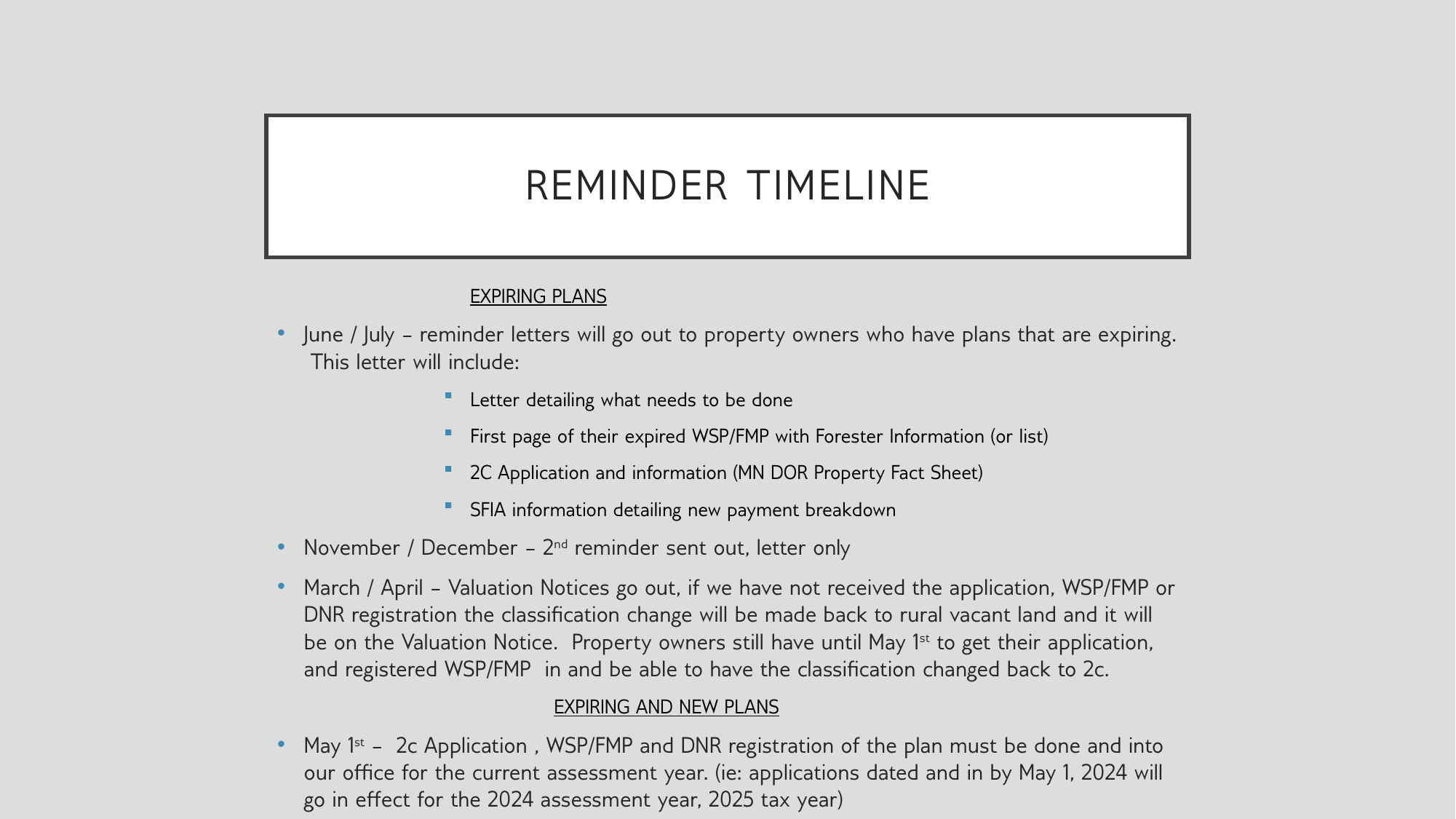

# REMINDER TIMELINE
		EXPIRING PLANS
June / July – reminder letters will go out to property owners who have plans that are expiring.  This letter will include:
Letter detailing what needs to be done
First page of their expired WSP/FMP with Forester Information (or list)
2C Application and information (MN DOR Property Fact Sheet)
SFIA information detailing new payment breakdown
November / December – 2nd reminder sent out, letter only
March / April – Valuation Notices go out, if we have not received the application, WSP/FMP or DNR registration the classification change will be made back to rural vacant land and it will be on the Valuation Notice.  Property owners still have until May 1st to get their application, and registered WSP/FMP  in and be able to have the classification changed back to 2c.
	              EXPIRING AND NEW PLANS
May 1st –  2c Application , WSP/FMP and DNR registration of the plan must be done and into our office for the current assessment year. (ie: applications dated and in by May 1, 2024 will go in effect for the 2024 assessment year, 2025 tax year)